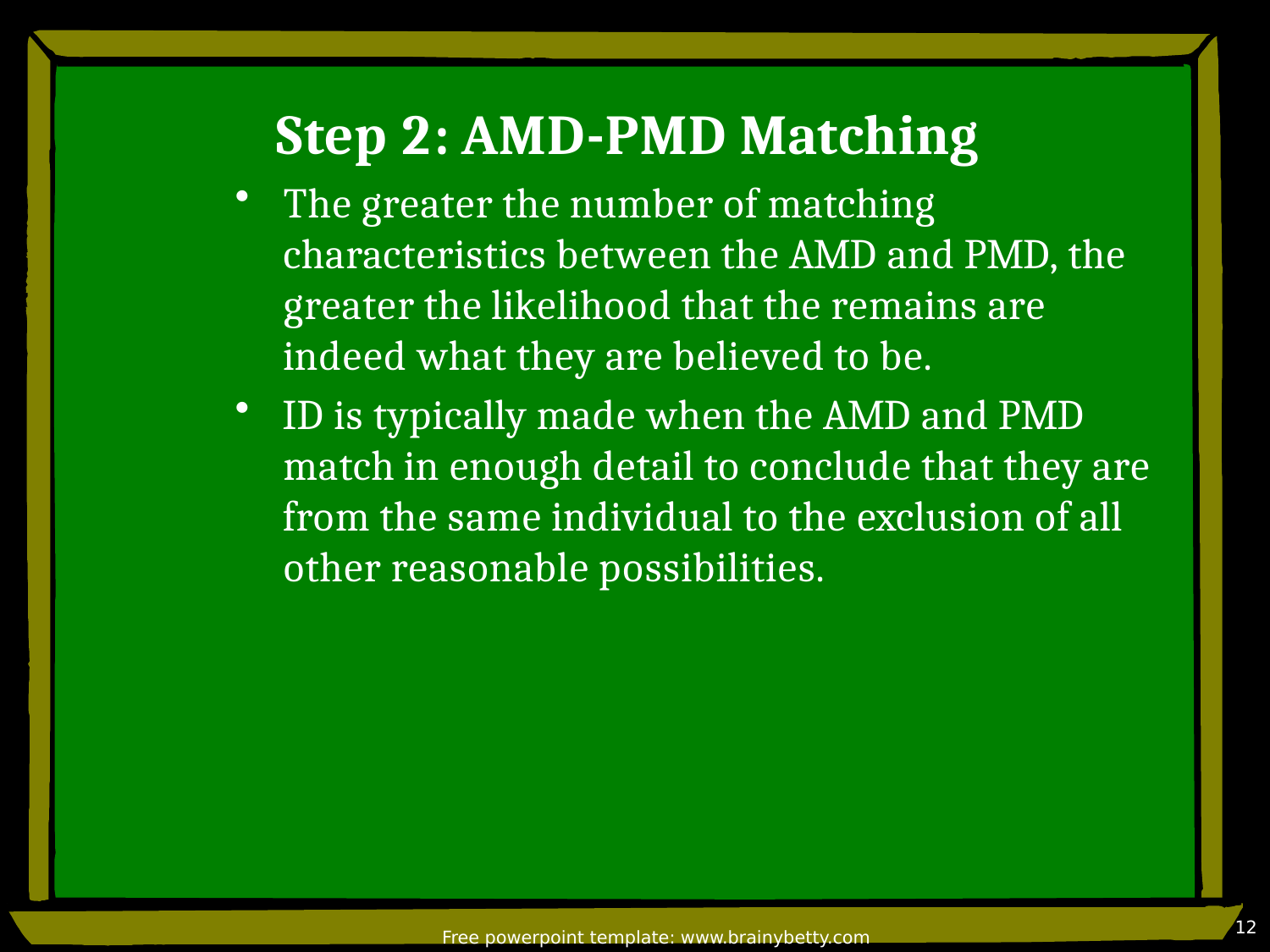

# Step 2: AMD-PMD Matching
The greater the number of matching characteristics between the AMD and PMD, the greater the likelihood that the remains are indeed what they are believed to be.
ID is typically made when the AMD and PMD match in enough detail to conclude that they are from the same individual to the exclusion of all other reasonable possibilities.
12
Free powerpoint template: www.brainybetty.com